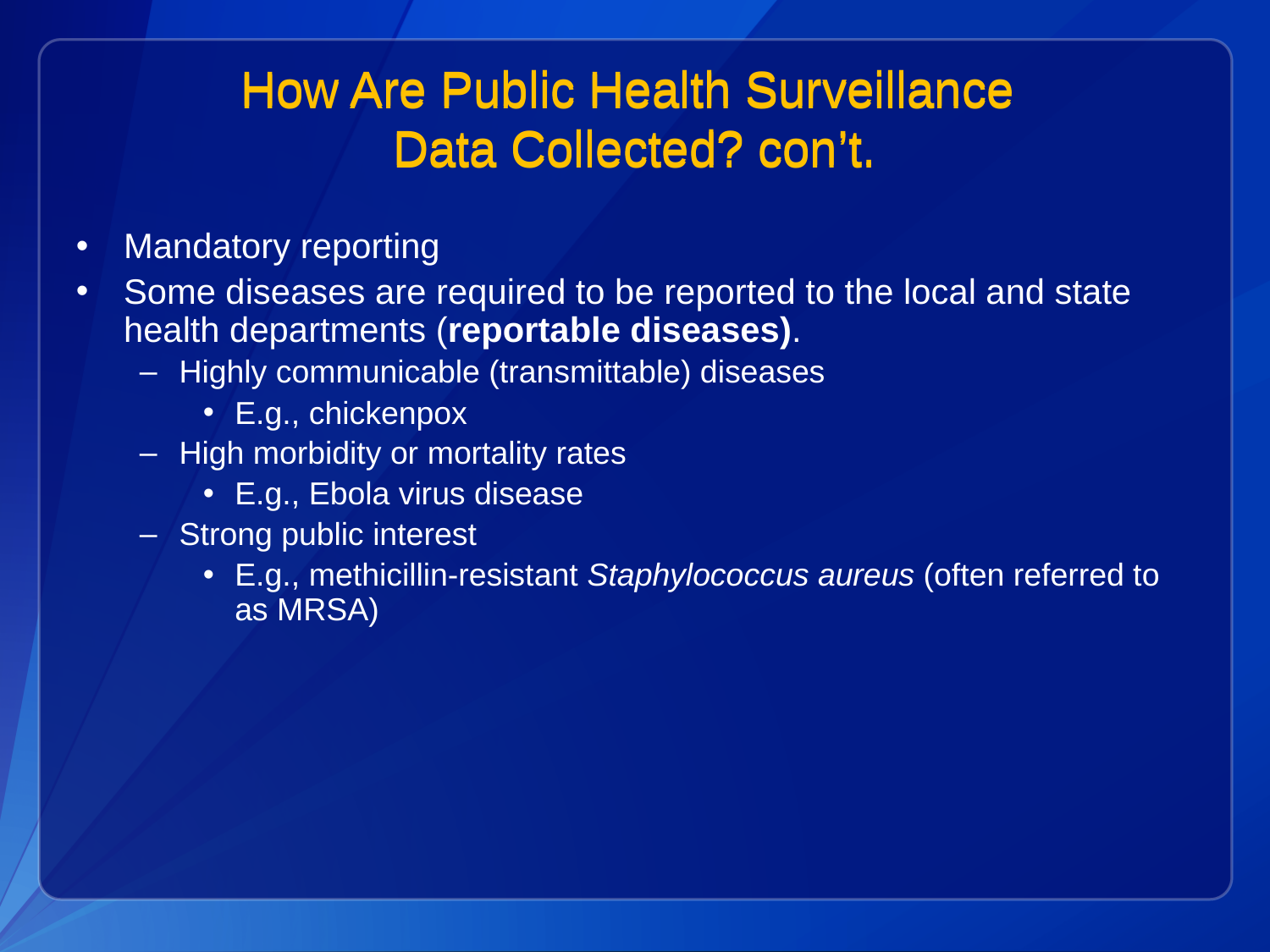

How Are Public Health Surveillance
Data Collected? con’t.
How Are Public Health Surveillance
Data Collected? con’t.
Mandatory reporting
Some diseases are required to be reported to the local and state health departments (reportable diseases).
Highly communicable (transmittable) diseases
E.g., chickenpox
High morbidity or mortality rates
E.g., Ebola virus disease
Strong public interest
E.g., methicillin-resistant Staphylococcus aureus (often referred to as MRSA)